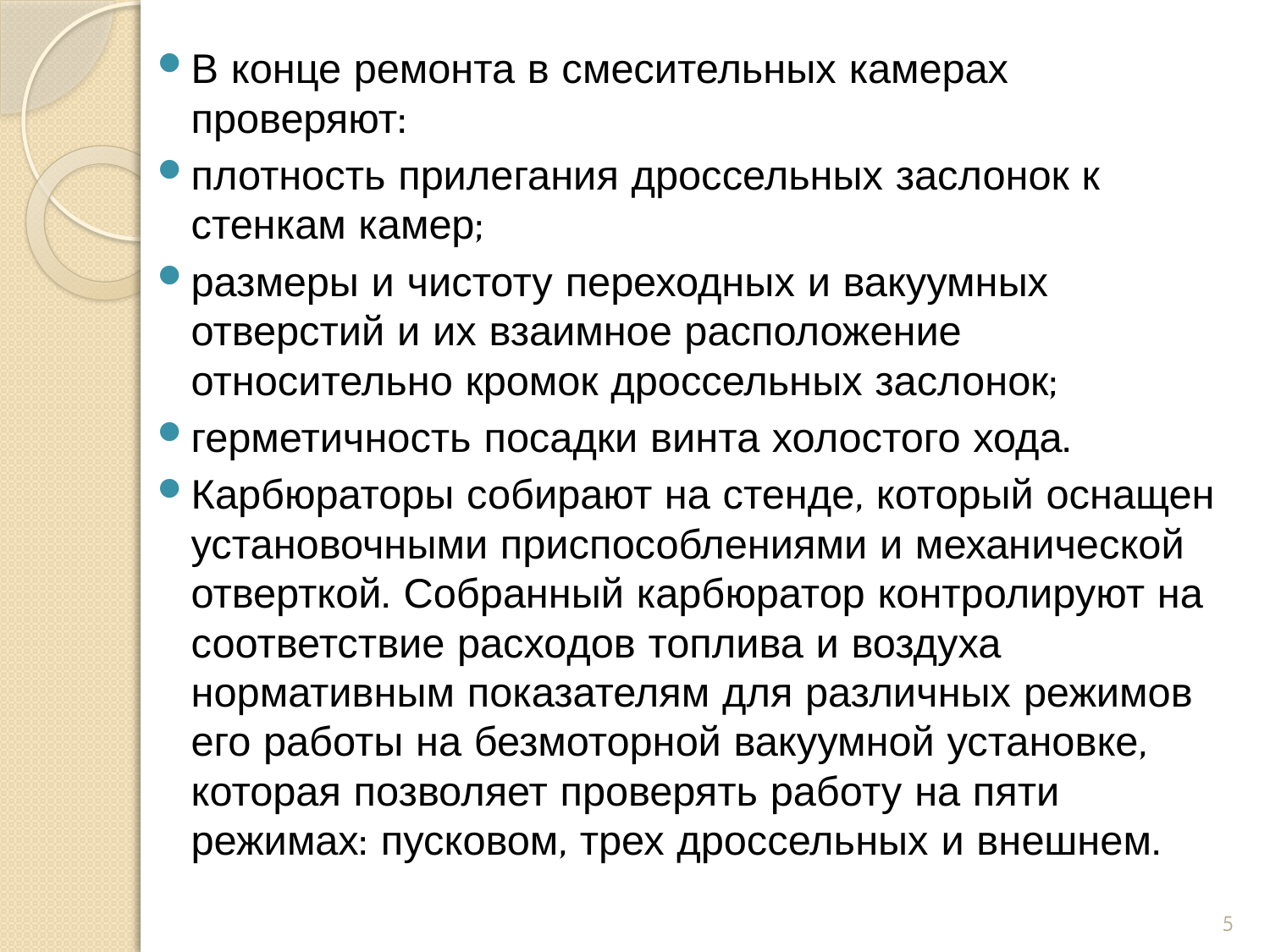

В конце ремонта в смесительных камерах проверяют:
плотность прилегания дроссельных заслонок к стенкам камер;
размеры и чистоту переходных и вакуумных отверстий и их взаимное расположение относительно кромок дроссельных заслонок;
герметичность посадки винта холостого хода.
Карбюраторы собирают на стенде, который оснащен уста­новочными приспособлениями и механической отверткой. Собранный карбюратор контролируют на соответствие расхо­дов топлива и воздуха нормативным показателям для различ­ных режимов его работы на безмоторной вакуумной установ­ке, которая позволяет проверять работу на пяти режимах: пус­ковом, трех дроссельных и внешнем.
5